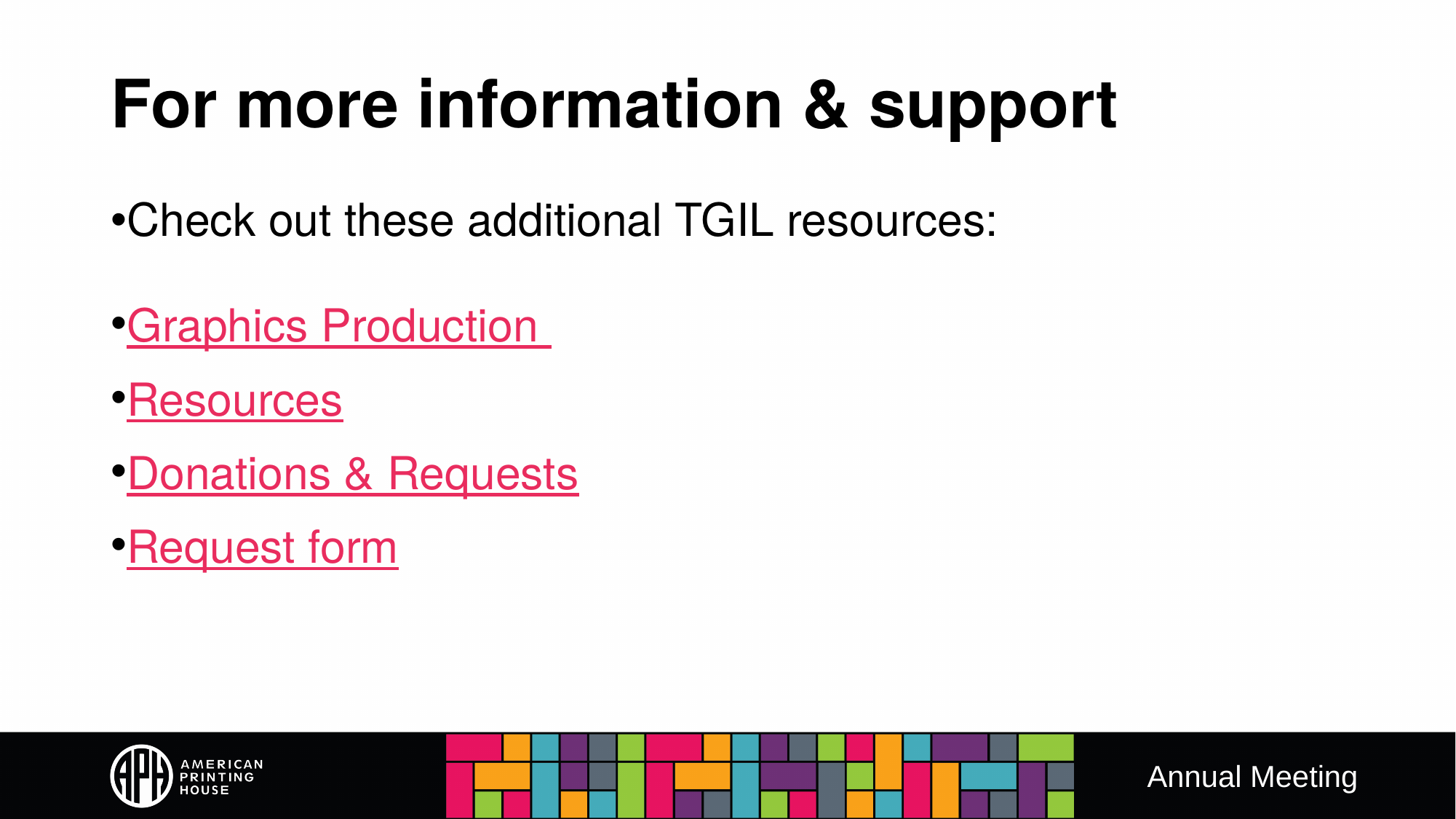

# For more information & support
Check out these additional TGIL resources:

Graphics Production
Resources
Donations & Requests
Request form